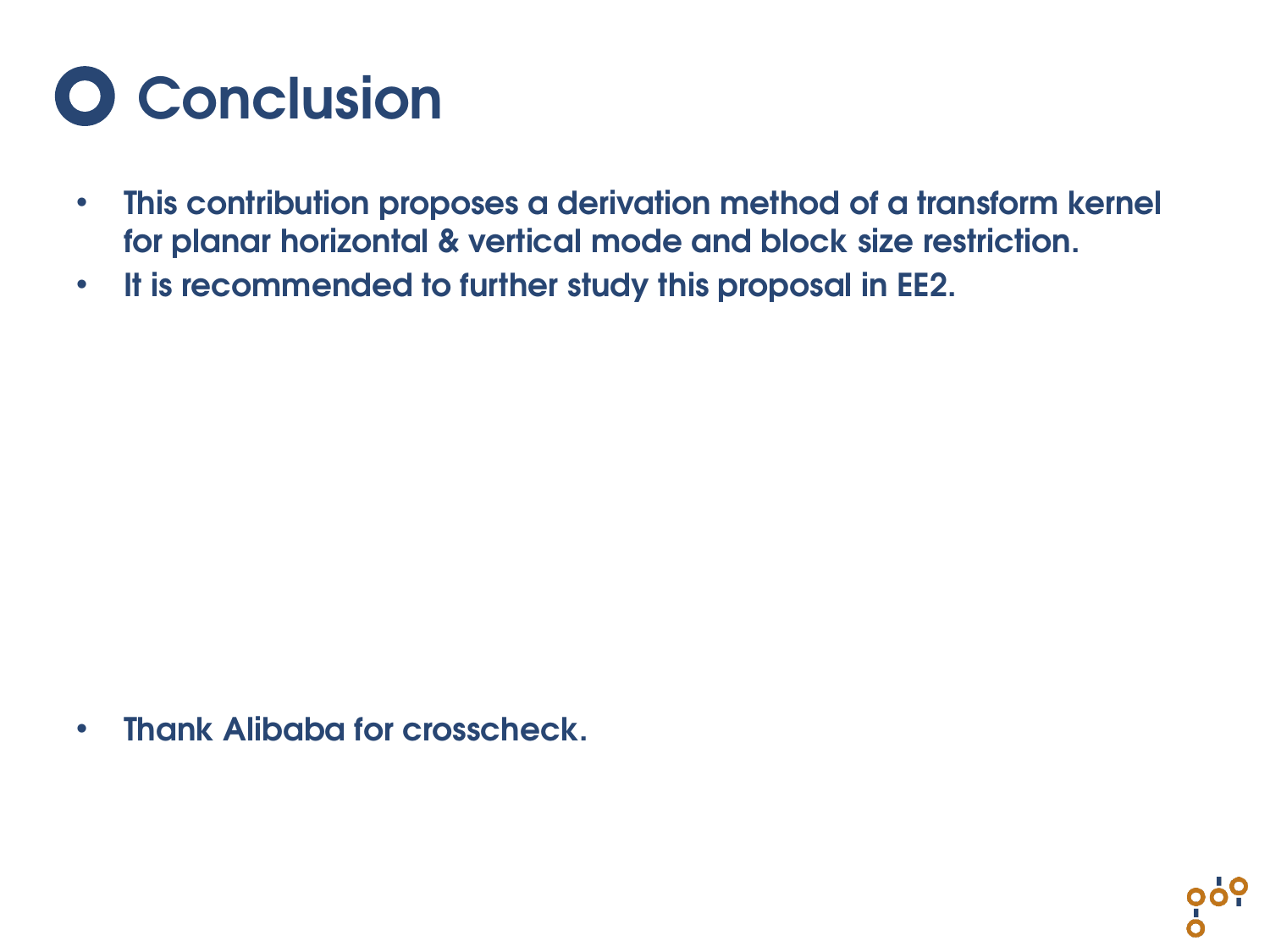

# Conclusion
This contribution proposes a derivation method of a transform kernel for planar horizontal & vertical mode and block size restriction.
It is recommended to further study this proposal in EE2.

Thank Alibaba for crosscheck.